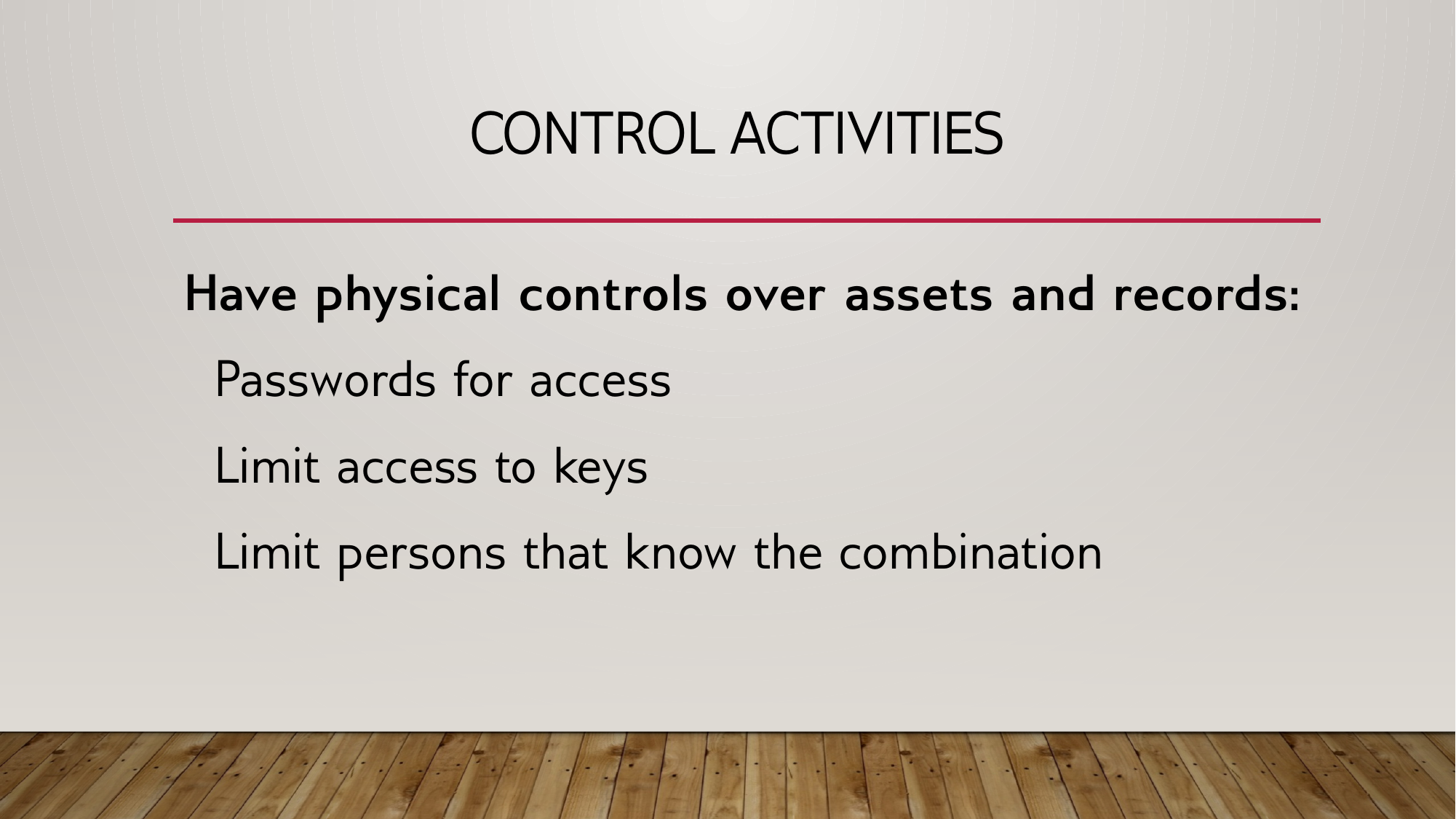

# Control Activities
Have physical controls over assets and records:
  Passwords for access
  Limit access to keys
  Limit persons that know the combination